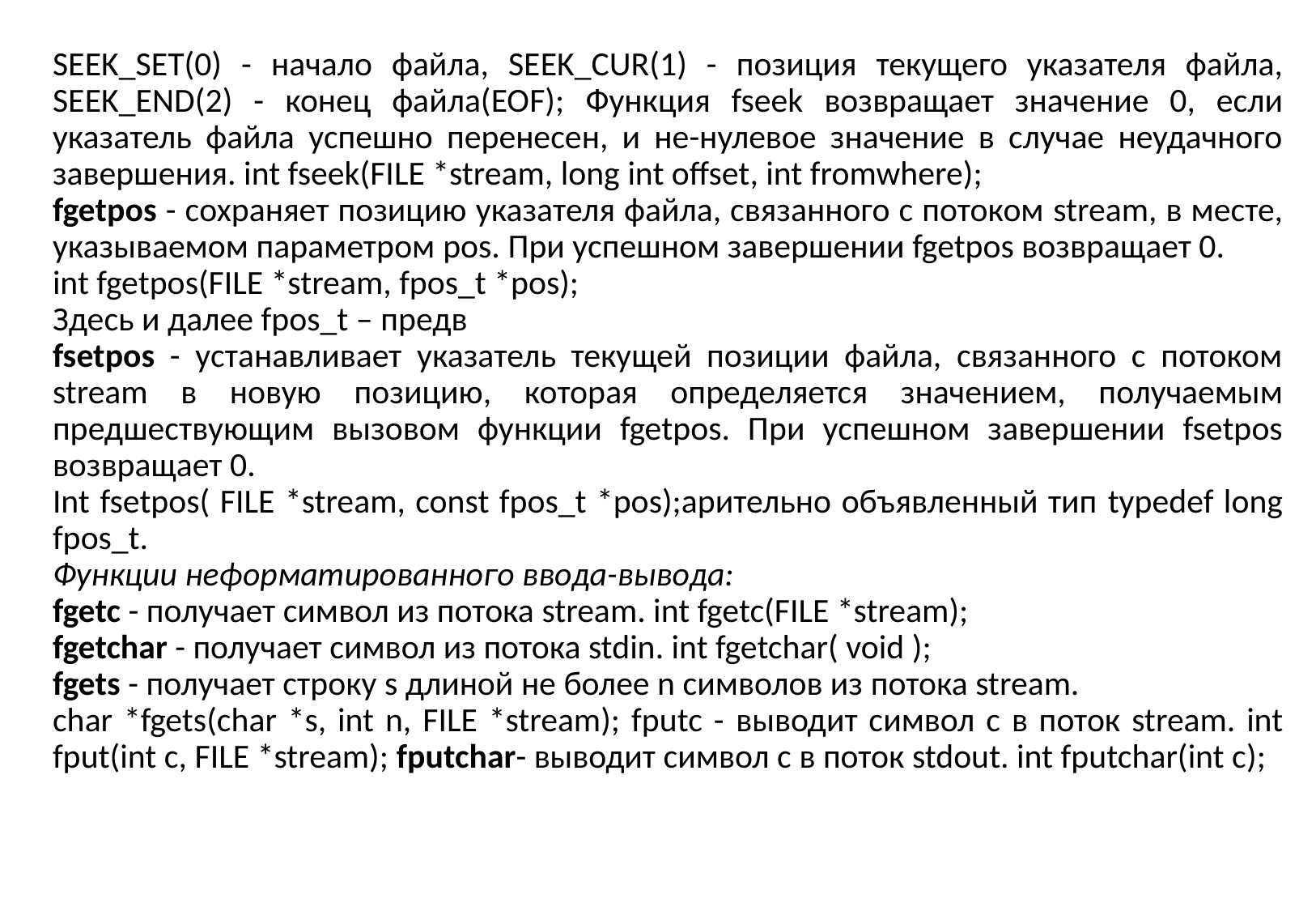

SEEK_SET(0) - начало файла, SEEK_CUR(1) - позиция текущего указателя файла, SEEK_END(2) - конец файла(EOF); Функция fseek возвращает значение 0, если указатель файла успешно перенесен, и не-нулевое значение в случае неудачного завершения. int fseek(FILE *stream, long int offset, int fromwhere);
fgetpos - сохраняет позицию указателя файла, связанного с потоком stream, в месте, указываемом параметром pos. При успешном завершении fgetpos возвращает 0.
int fgetpos(FILE *stream, fpos_t *pos);
Здесь и далее fpos_t – предв
fsetpos - устанавливает указатель текущей позиции файла, связанного с потоком stream в новую позицию, которая определяется значением, получаемым предшествующим вызовом функции fgetpos. При успешном завершении fsetpos возвращает 0.
Int fsetpos( FILE *stream, const fpos_t *pos);арительно объявленный тип typedef long fpos_t.
Функции неформатированного ввода-вывода:
fgetc - получает символ из потока stream. int fgetc(FILE *stream);
fgetchar - получает символ из потока stdin. int fgetchar( void );
fgets - получает строку s длиной не более n символов из потока stream.
char *fgets(char *s, int n, FILE *stream); fputc - выводит символ с в поток stream. int fput(int c, FILE *stream); fputchar- выводит символ c в поток stdout. int fputchar(int c);